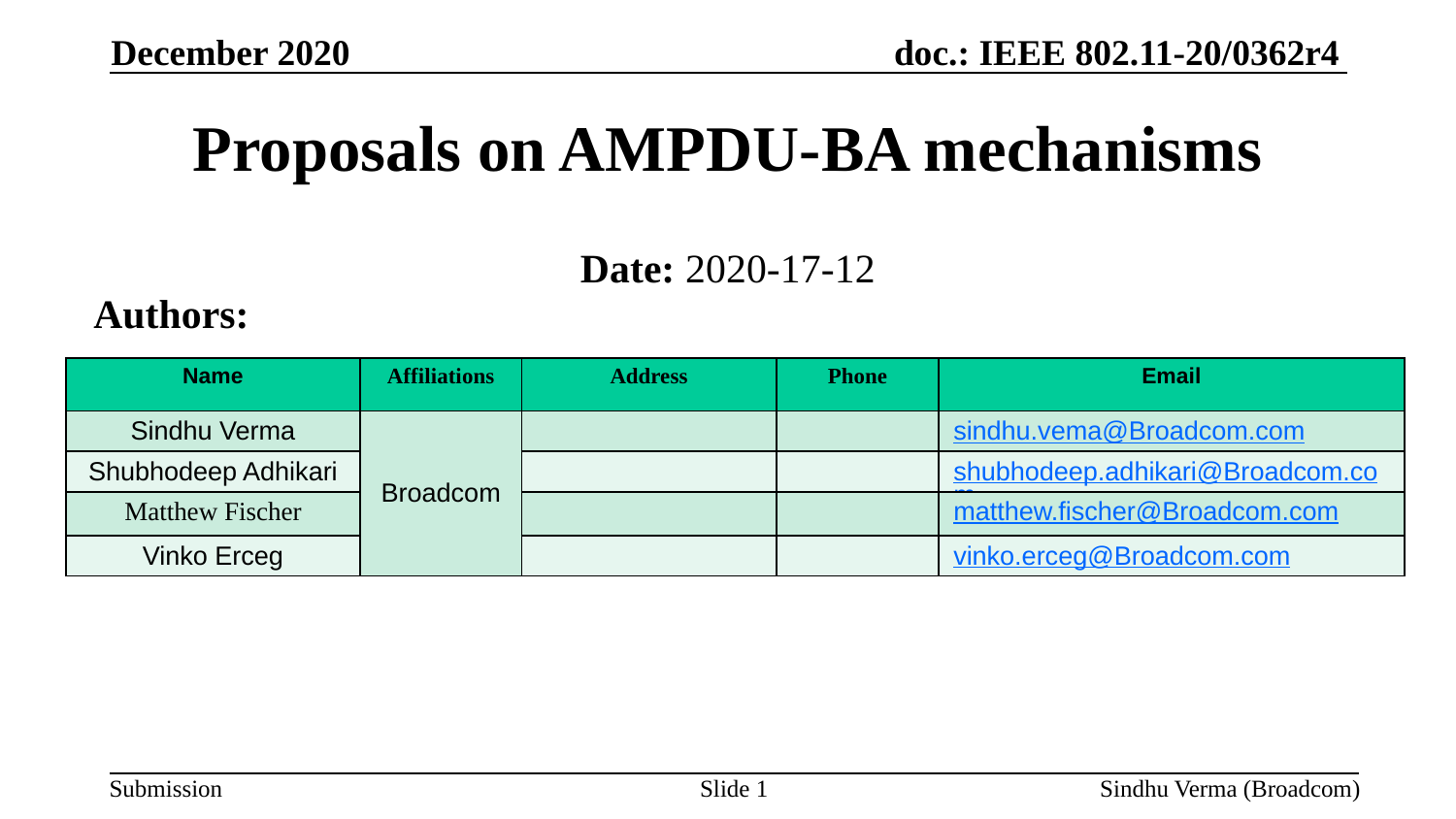

December 2020
# Proposals on AMPDU-BA mechanisms
Date: 2020-17-12
Authors:
| Name | Affiliations | Address | Phone | Email |
| --- | --- | --- | --- | --- |
| Sindhu Verma | Broadcom |  |  | sindhu.vema@Broadcom.com |
| Shubhodeep Adhikari |  |  |  | shubhodeep.adhikari@Broadcom.com |
| Matthew Fischer |  |  |  | matthew.fischer@Broadcom.com |
| Vinko Erceg |  |  |  | vinko.erceg@Broadcom.com |
Slide 1
Sindhu Verma (Broadcom)